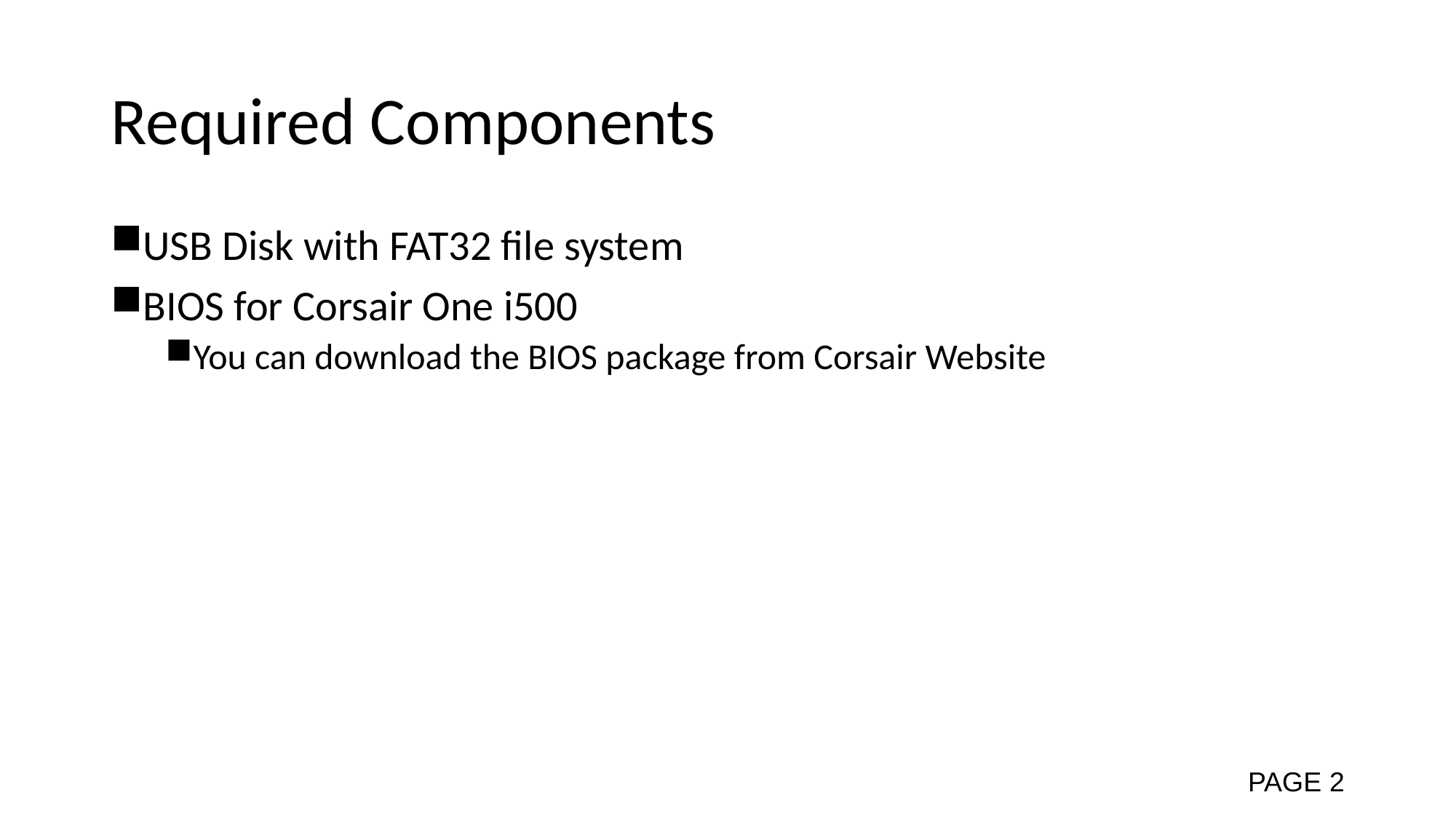

# Required Components
USB Disk with FAT32 file system
BIOS for Corsair One i500
You can download the BIOS package from Corsair Website

PAGE 2